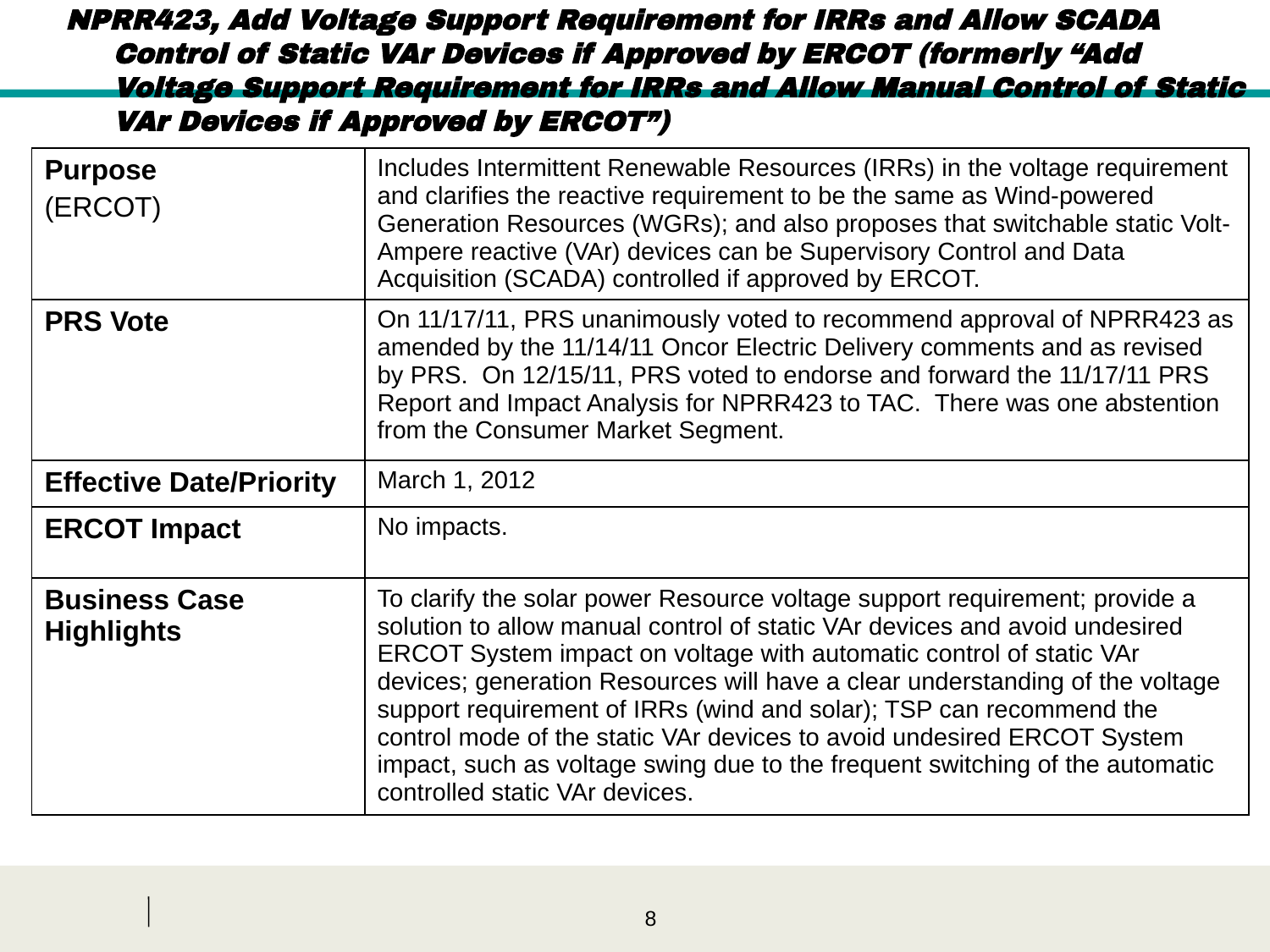

NPRR423, Add Voltage Support Requirement for IRRs and Allow SCADA Control of Static VAr Devices if Approved by ERCOT (formerly “Add Voltage Support Requirement for IRRs and Allow Manual Control of Static VAr Devices if Approved by ERCOT”)
| Purpose (ERCOT) | Includes Intermittent Renewable Resources (IRRs) in the voltage requirement and clarifies the reactive requirement to be the same as Wind-powered Generation Resources (WGRs); and also proposes that switchable static Volt-Ampere reactive (VAr) devices can be Supervisory Control and Data Acquisition (SCADA) controlled if approved by ERCOT. |
| --- | --- |
| PRS Vote | On 11/17/11, PRS unanimously voted to recommend approval of NPRR423 as amended by the 11/14/11 Oncor Electric Delivery comments and as revised by PRS. On 12/15/11, PRS voted to endorse and forward the 11/17/11 PRS Report and Impact Analysis for NPRR423 to TAC. There was one abstention from the Consumer Market Segment. |
| Effective Date/Priority | March 1, 2012 |
| ERCOT Impact | No impacts. |
| Business Case Highlights | To clarify the solar power Resource voltage support requirement; provide a solution to allow manual control of static VAr devices and avoid undesired ERCOT System impact on voltage with automatic control of static VAr devices; generation Resources will have a clear understanding of the voltage support requirement of IRRs (wind and solar); TSP can recommend the control mode of the static VAr devices to avoid undesired ERCOT System impact, such as voltage swing due to the frequent switching of the automatic controlled static VAr devices. |